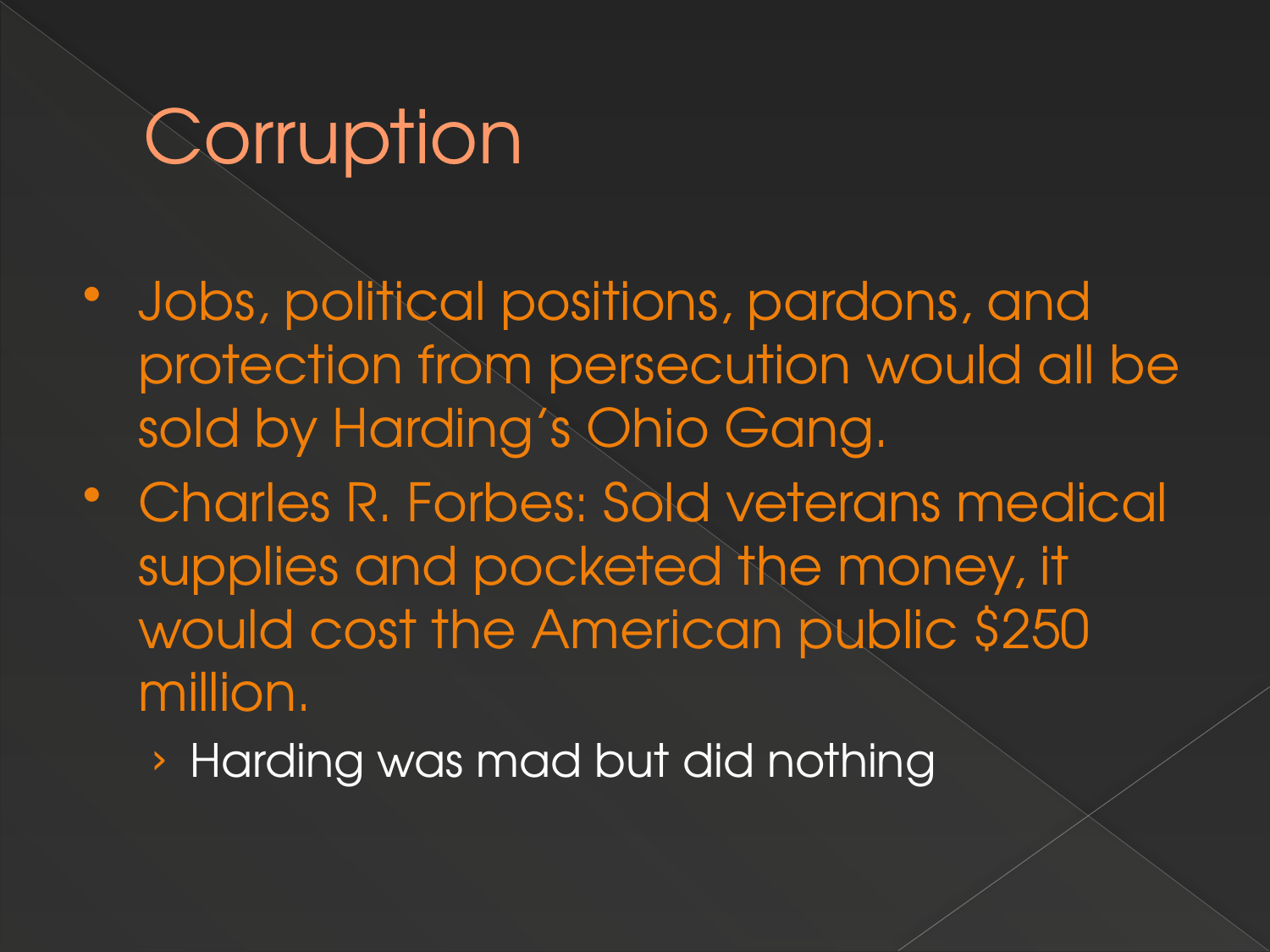

# Corruption
Jobs, political positions, pardons, and protection from persecution would all be sold by Harding’s Ohio Gang.
Charles R. Forbes: Sold veterans medical supplies and pocketed the money, it would cost the American public $250 million.
Harding was mad but did nothing